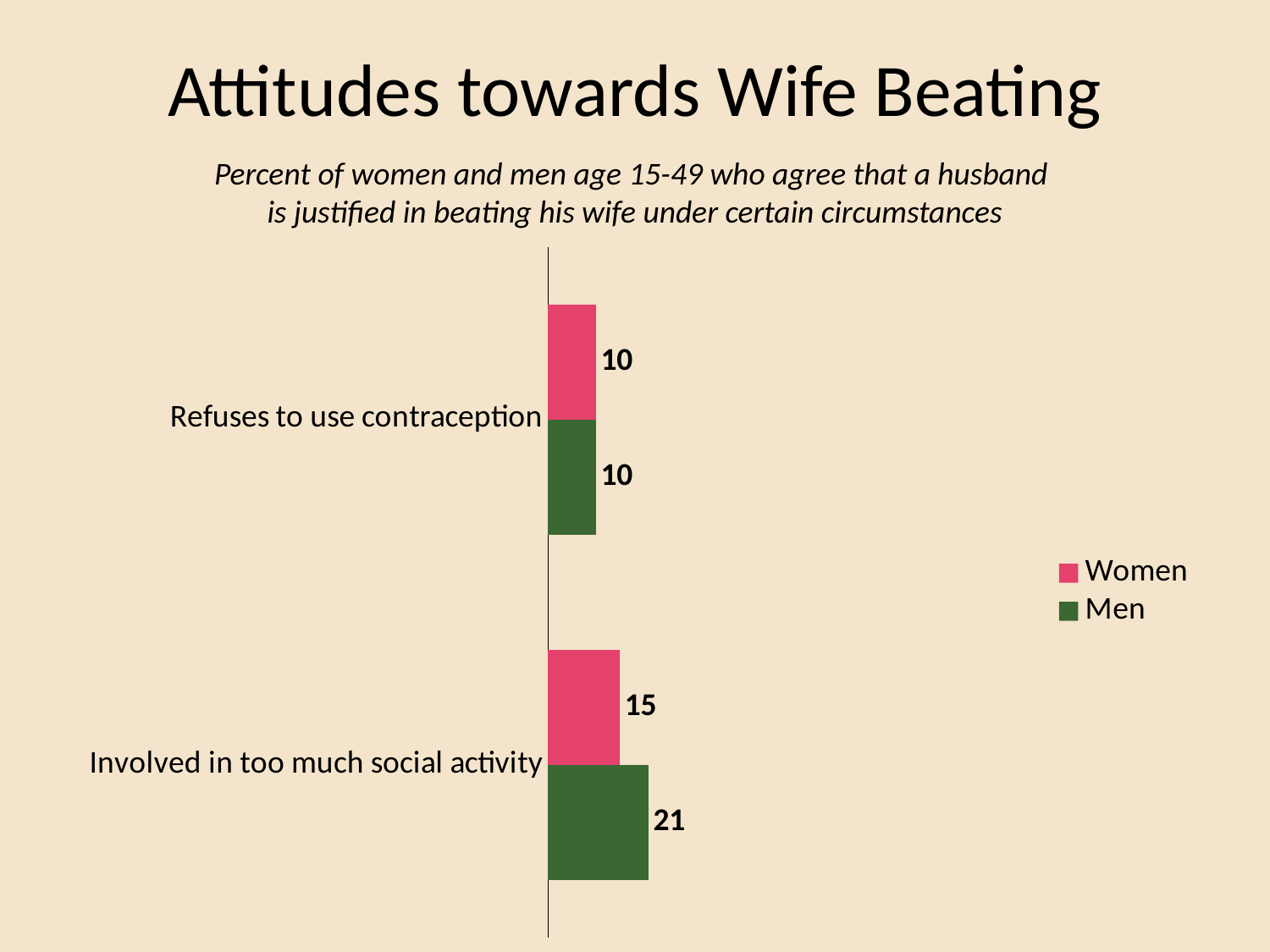

# Attitudes towards Wife Beating
Percent of women and men age 15-49 who agree that a husband
is justified in beating his wife under certain circumstances

### Chart

| Category | Men | Women |
|---|---|---|
| Involved in too much social activity | 21.0 | 15.0 |
| Refuses to use contraception | 10.0 | 10.0 |